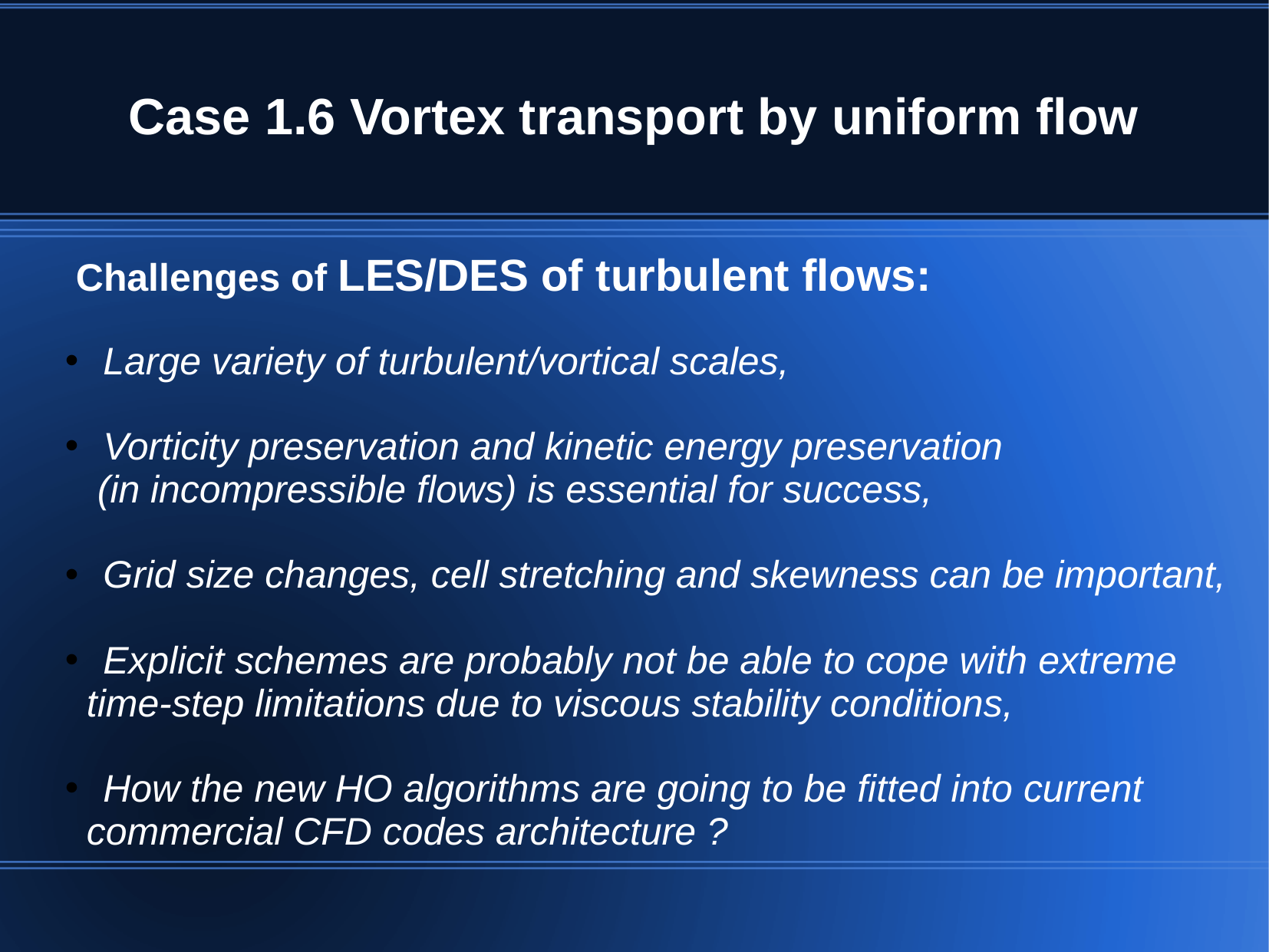

# Case 1.6 Vortex transport by uniform flow
 Challenges of LES/DES of turbulent flows:

 Large variety of turbulent/vortical scales,

 Vorticity preservation and kinetic energy preservation
   (in incompressible flows) is essential for success,

 Grid size changes, cell stretching and skewness can be important,

 Explicit schemes are probably not be able to cope with extreme
  time-step limitations due to viscous stability conditions,

 How the new HO algorithms are going to be fitted into current
  commercial CFD codes architecture ?